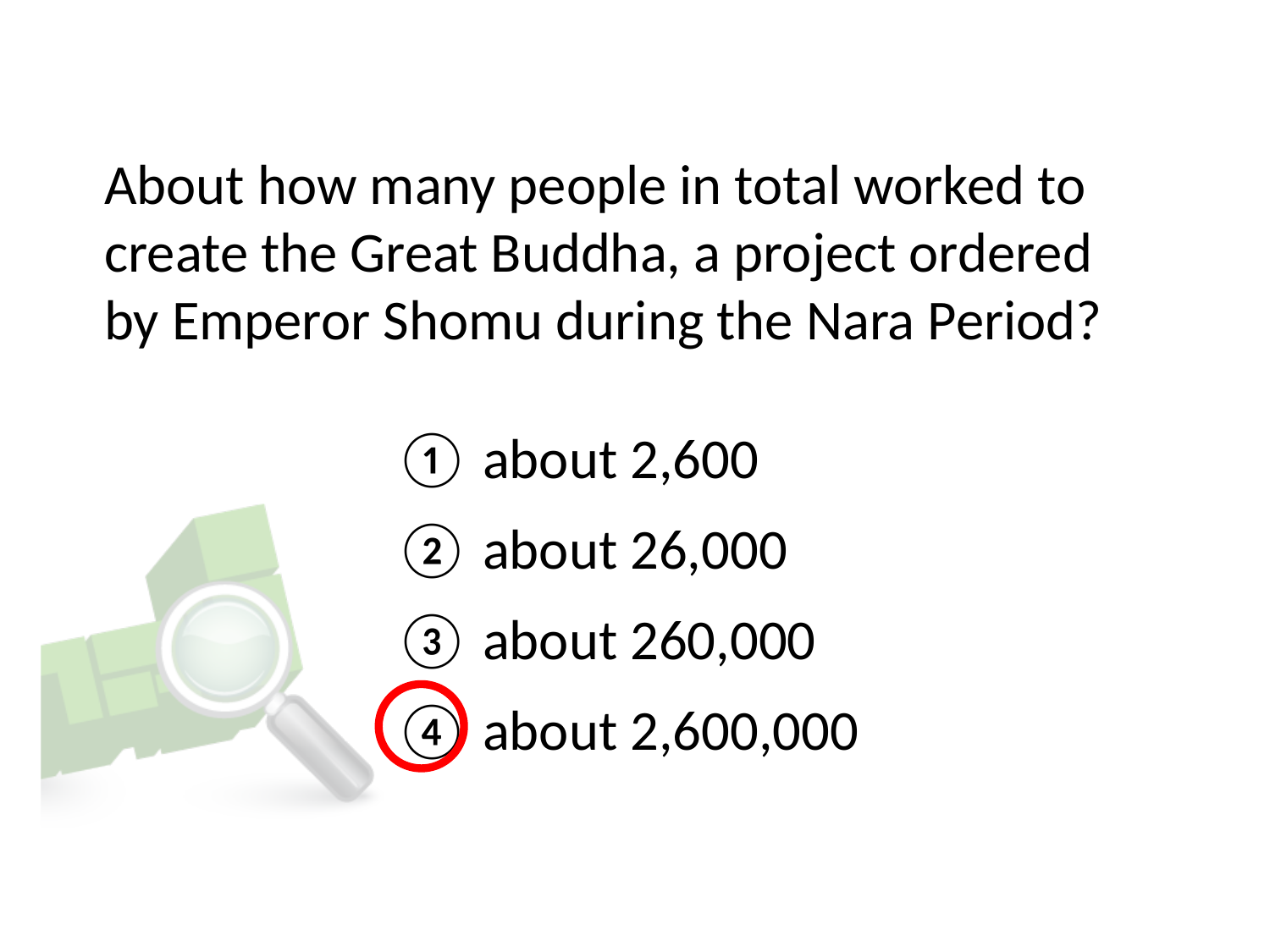

# About how many people in total worked to create the Great Buddha, a project ordered by Emperor Shomu during the Nara Period?
① about 2,600
② about 26,000
③ about 260,000
④ about 2,600,000